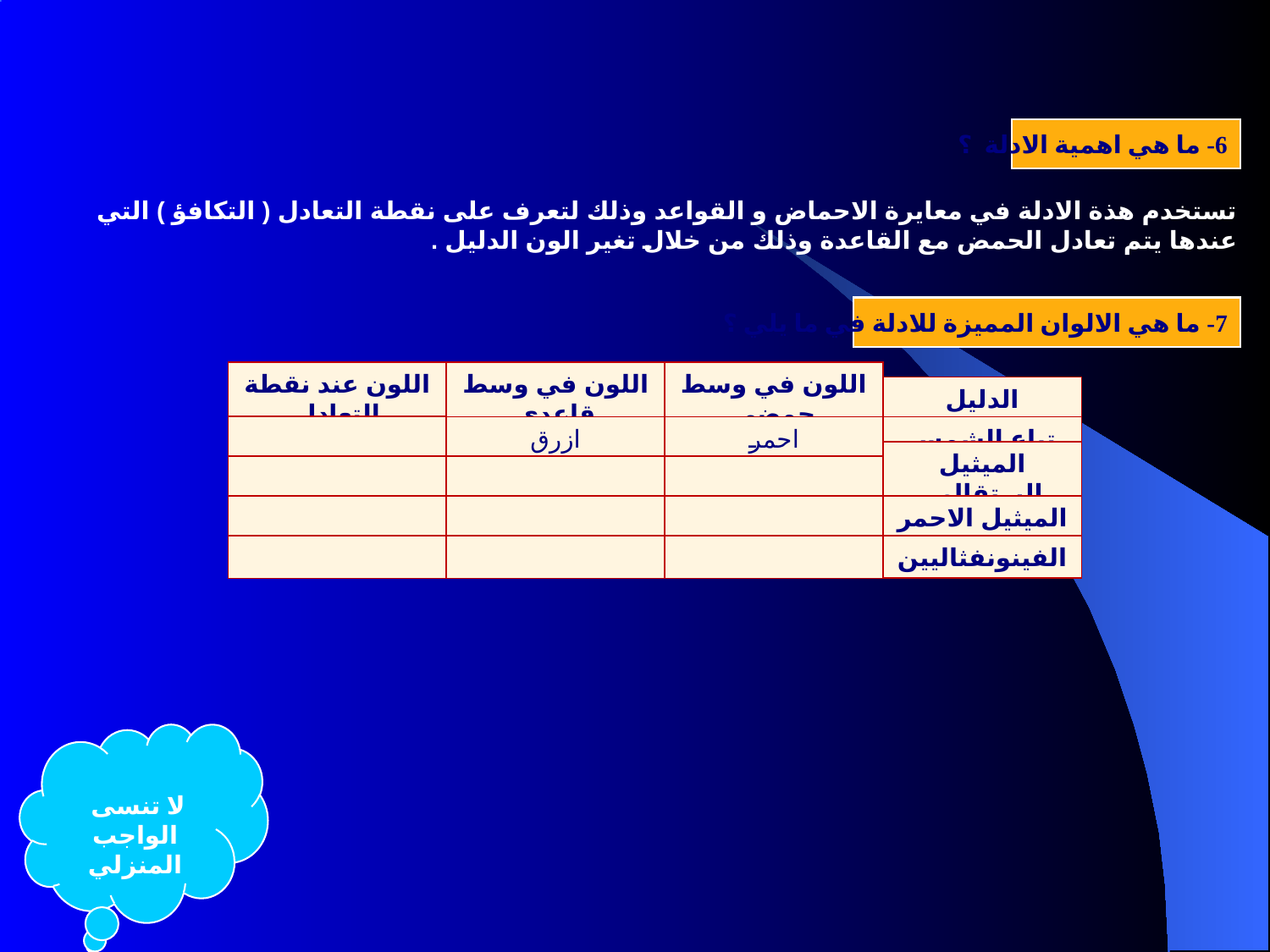

6- ما هي اهمية الادلة  ؟
تستخدم هذة الادلة في معايرة الاحماض و القواعد وذلك لتعرف على نقطة التعادل ( التكافؤ ) التي عندها يتم تعادل الحمض مع القاعدة وذلك من خلال تغير الون الدليل .
7- ما هي الالوان المميزة للادلة في ما يلي ؟
اللون عند نقطة التعادل
اللون في وسط قاعدي
اللون في وسط حمضي
الدليل

ازرق
احمر
تباع الشمس

الميثيل البرتقالي

الميثيل الاحمر

الفينونفثاليين

 لا تنسى   الواجب المنزلي